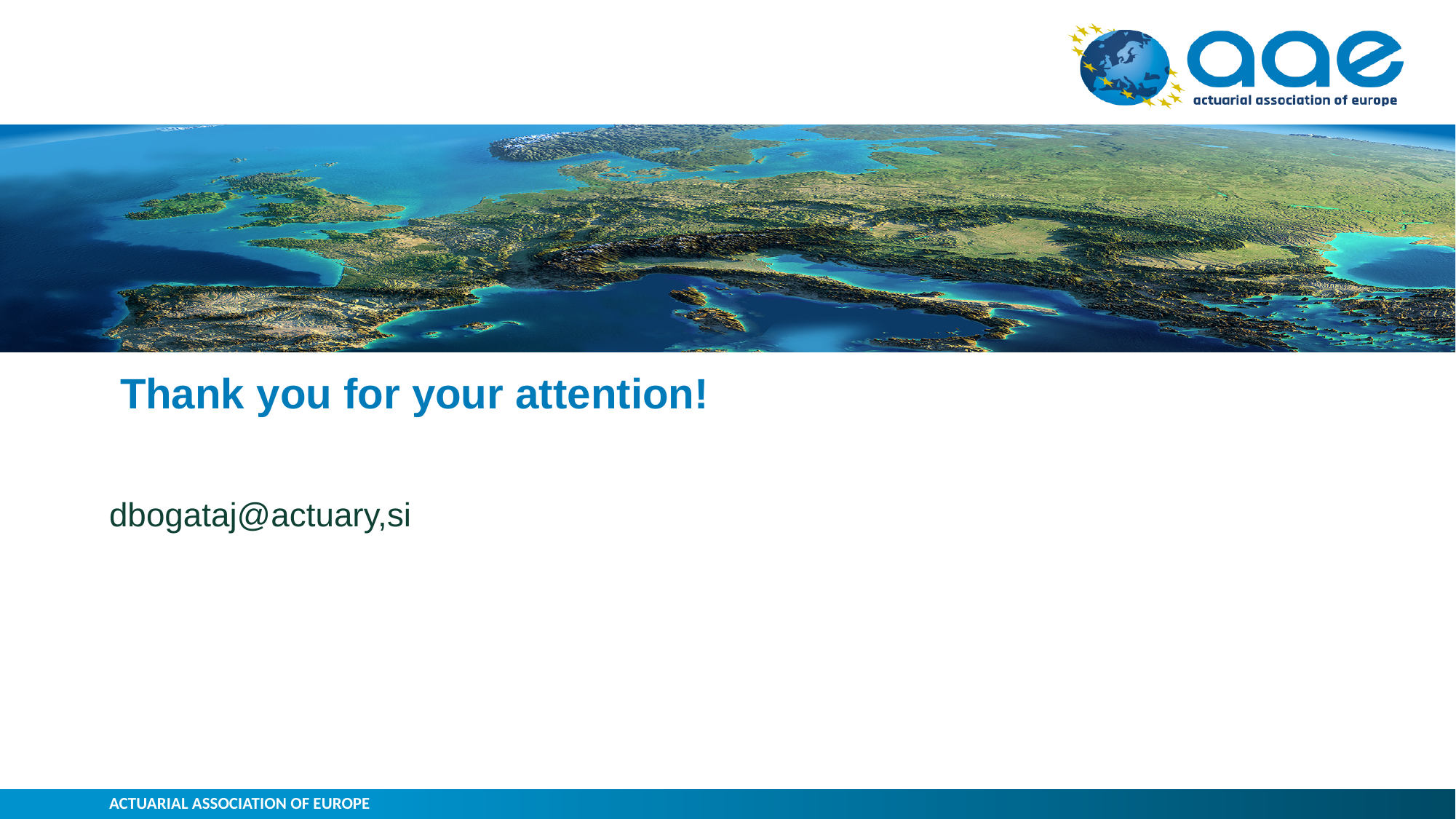

# Thank you for your attention!
dbogataj@actuary,si